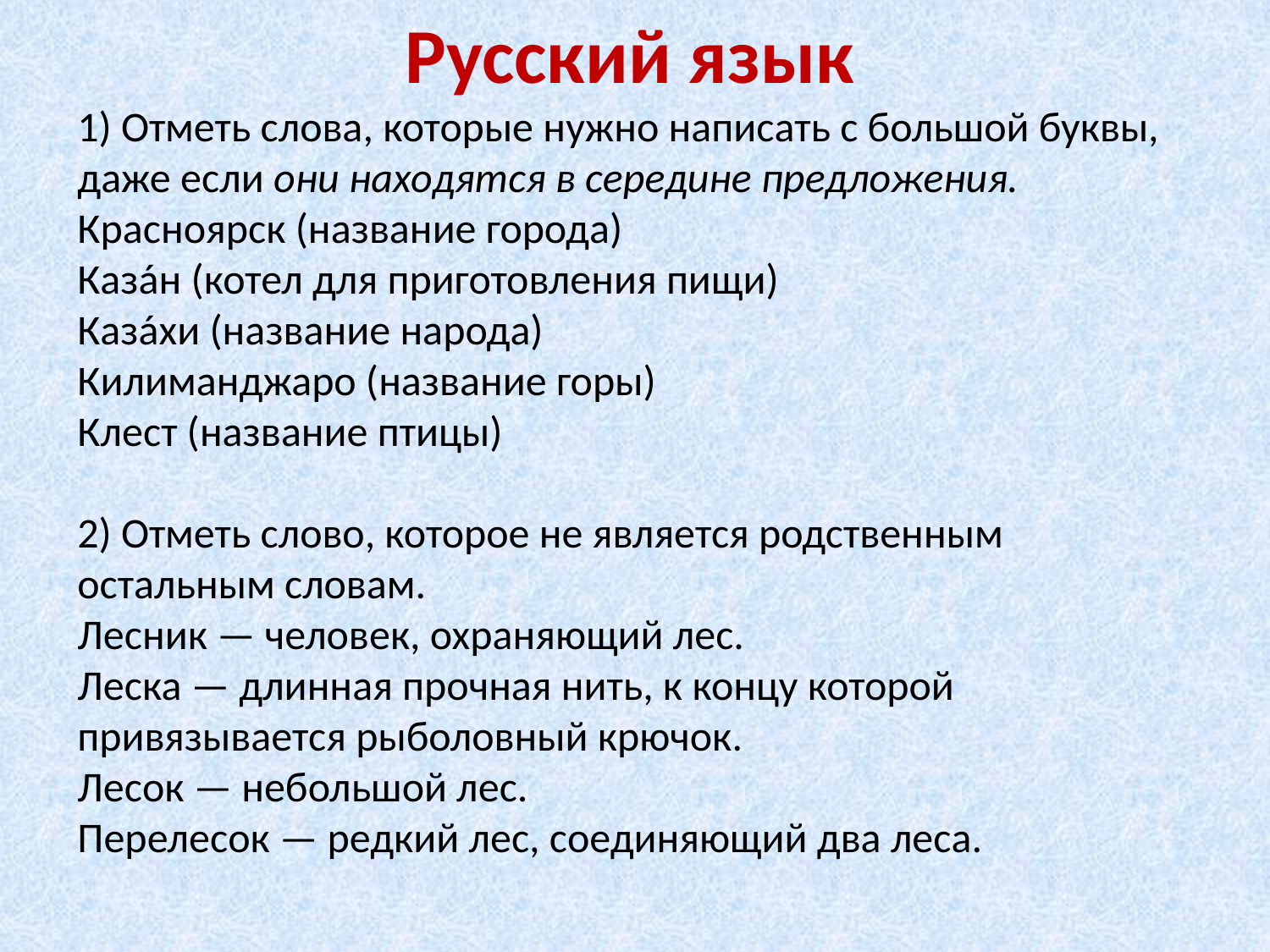

Русский язык
1) Отметь слова, которые нужно написать с большой буквы, даже если они находятся в середине предложения.
Красноярск (название города)
Казáн (котел для приготовления пищи)
Казáхи (название народа)
Килиманджаро (название горы)
Клест (название птицы)

2) Отметь слово, которое не является родственным остальным словам.
Лесник — человек, охраняющий лес.
Леска — длинная прочная нить, к концу которой привязывается рыболовный крючок.
Лесок — небольшой лес.
Перелесок — редкий лес, соединяющий два леса.